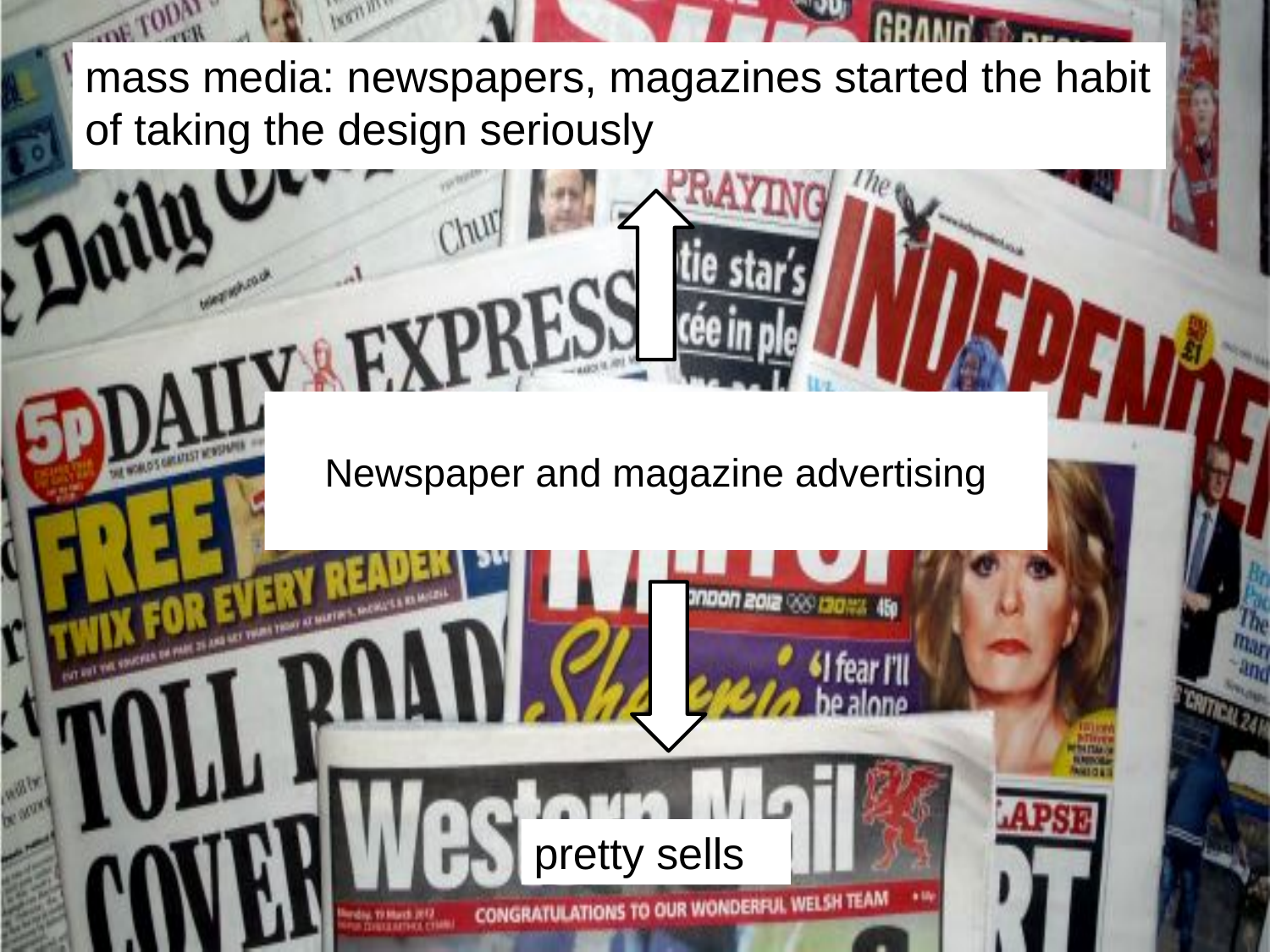

mass media: newspapers, magazines started the habit of taking the design seriously

# Newspaper and magazine advertising

pretty sells